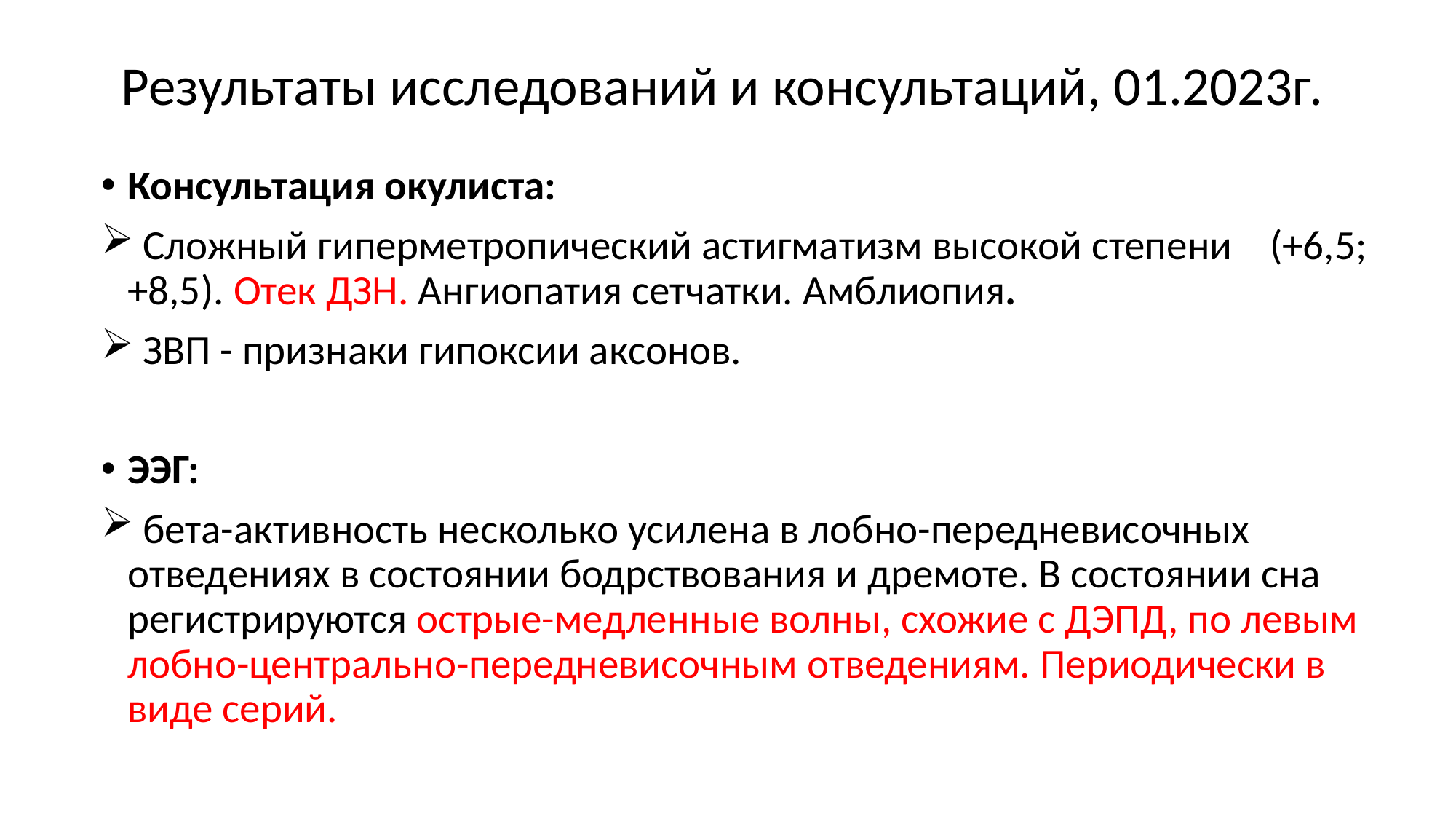

# Результаты исследований и консультаций, 01.2023г.
Консультация окулиста:
 Сложный гиперметропический астигматизм высокой степени    (+6,5; +8,5). Отек ДЗН. Ангиопатия сетчатки. Амблиопия.
 ЗВП - признаки гипоксии аксонов.

ЭЭГ:
 бета-активность несколько усилена в лобно-передневисочных отведениях в состоянии бодрствования и дремоте. В состоянии сна регистрируются острые-медленные волны, схожие с ДЭПД, по левым лобно-центрально-передневисочным отведениям. Периодически в виде серий.